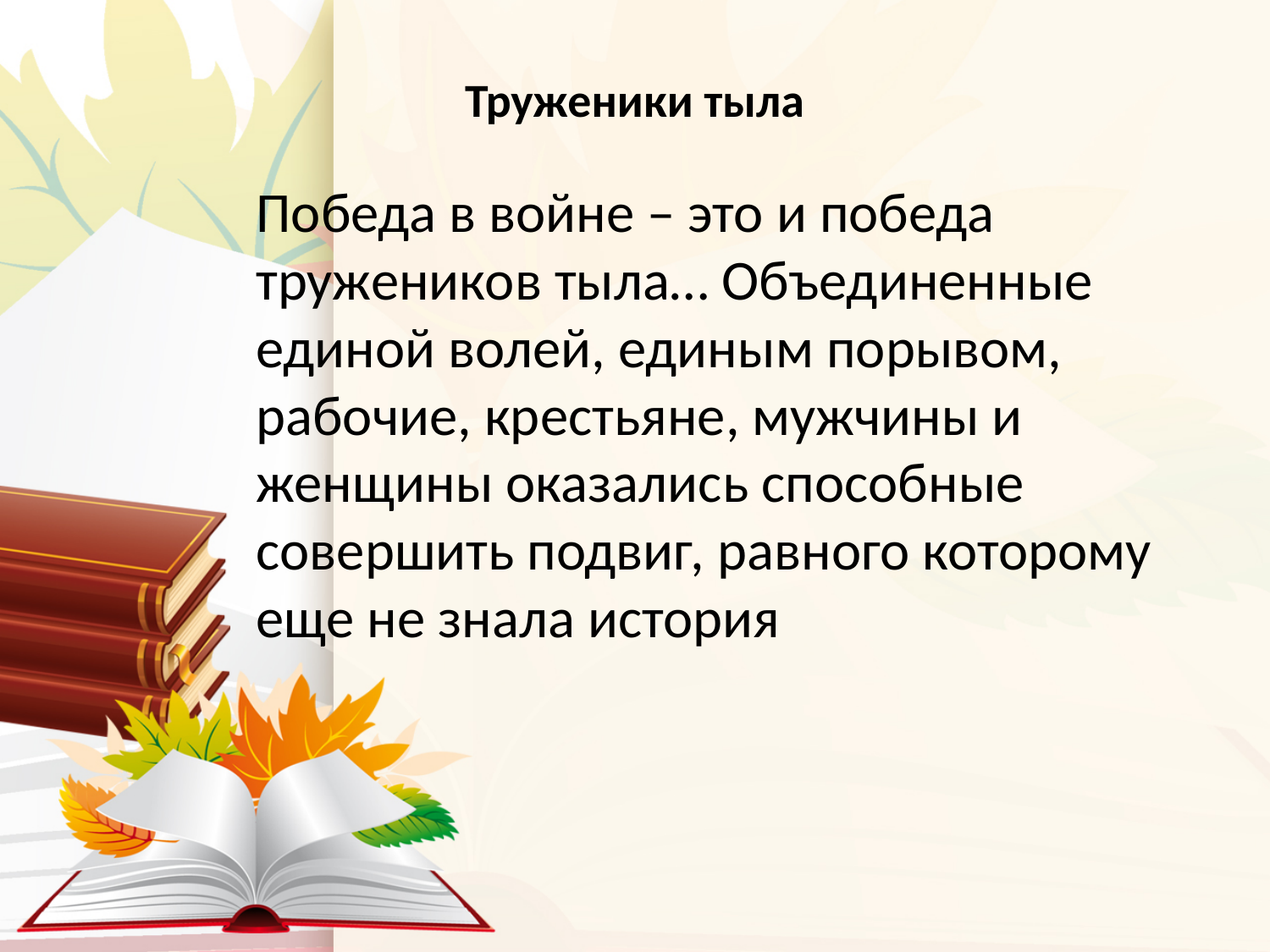

# Труженики тыла
Победа в войне – это и победа тружеников тыла… Объединенные единой волей, единым порывом, рабочие, крестьяне, мужчины и женщины оказались способные совершить подвиг, равного которому еще не знала история